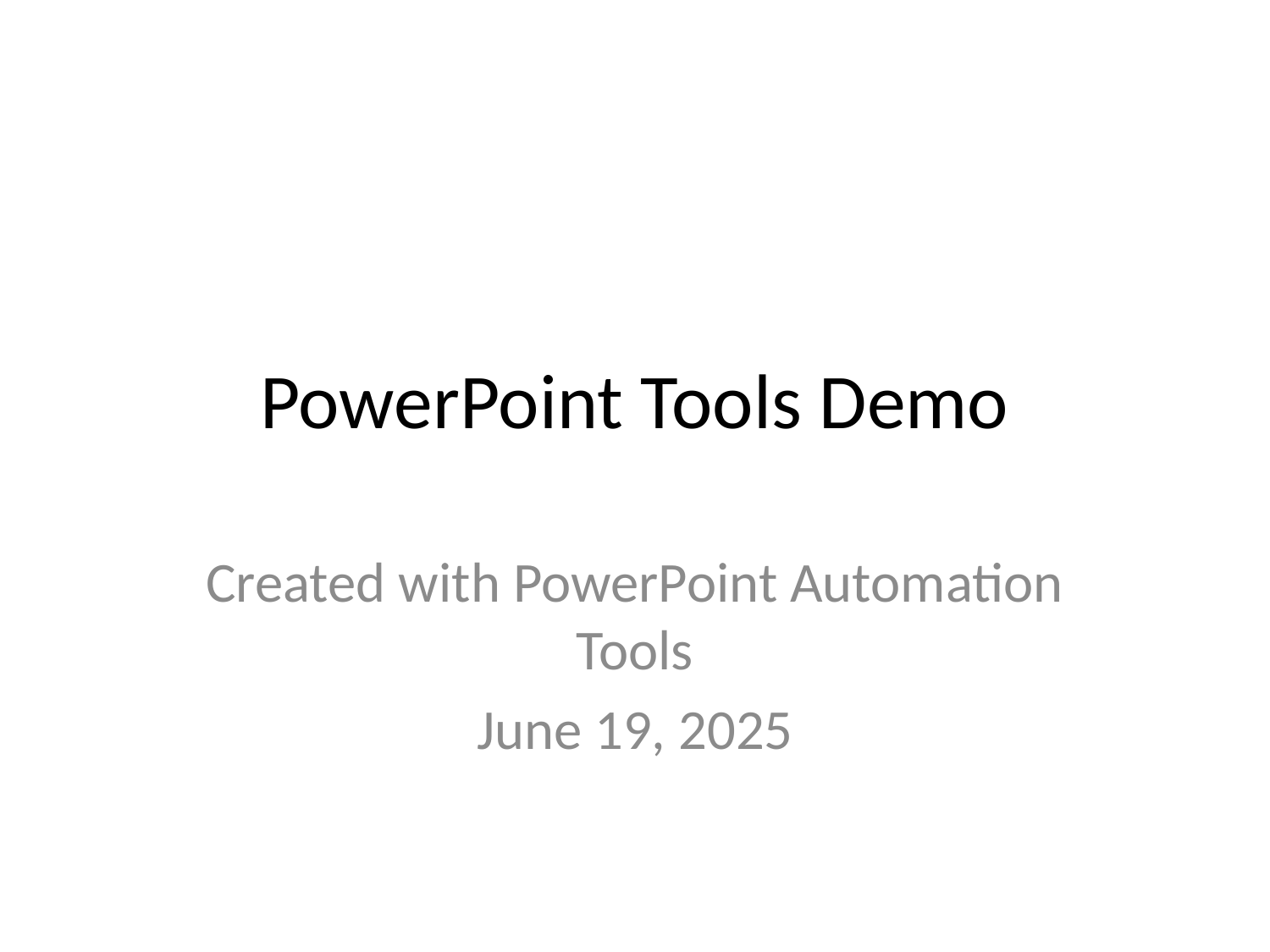

# PowerPoint Tools Demo
Created with PowerPoint Automation Tools
June 19, 2025